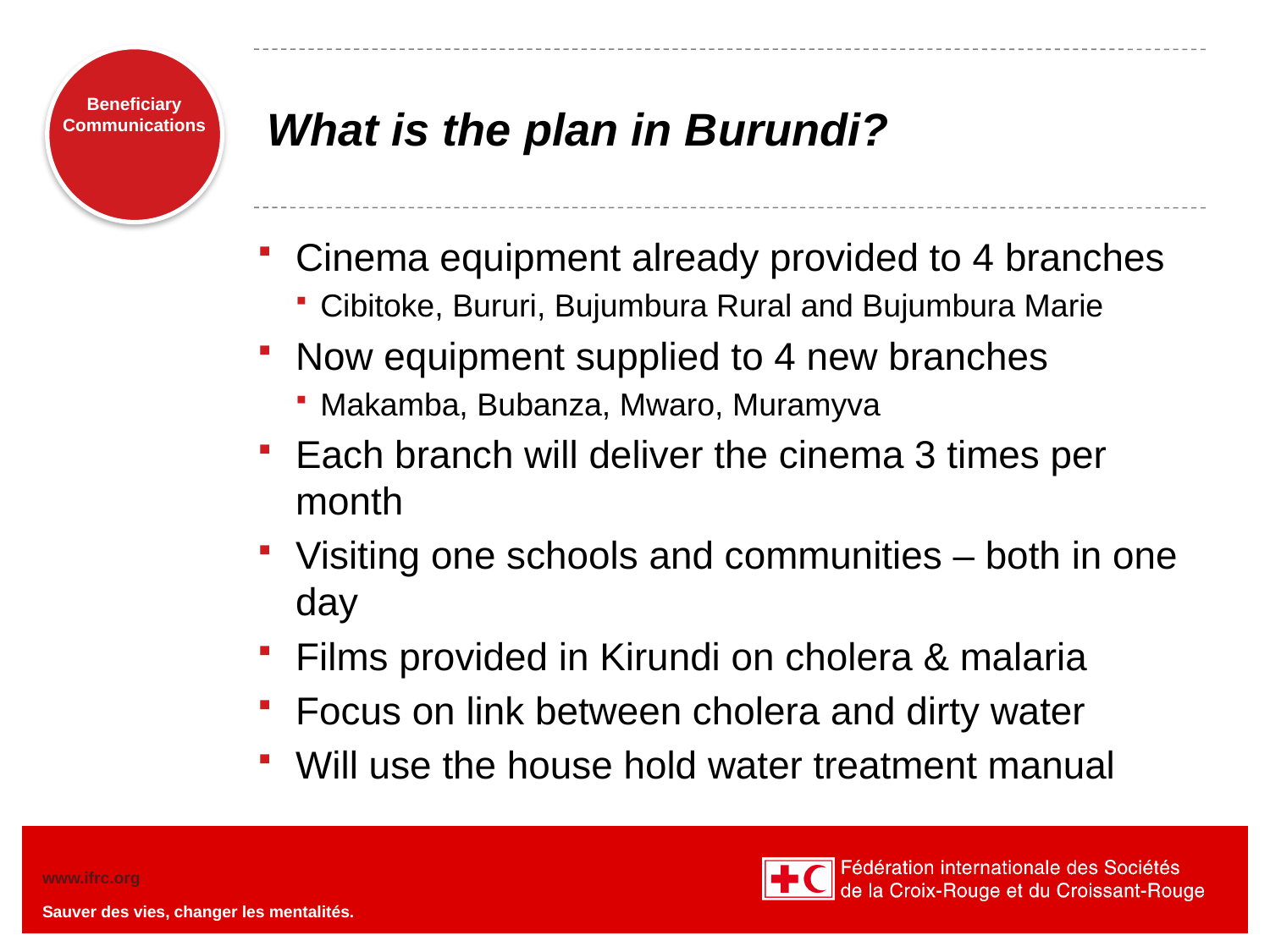

# What is the plan in Burundi?
Cinema equipment already provided to 4 branches
Cibitoke, Bururi, Bujumbura Rural and Bujumbura Marie
Now equipment supplied to 4 new branches
Makamba, Bubanza, Mwaro, Muramyva
Each branch will deliver the cinema 3 times per month
Visiting one schools and communities – both in one day
Films provided in Kirundi on cholera & malaria
Focus on link between cholera and dirty water
Will use the house hold water treatment manual